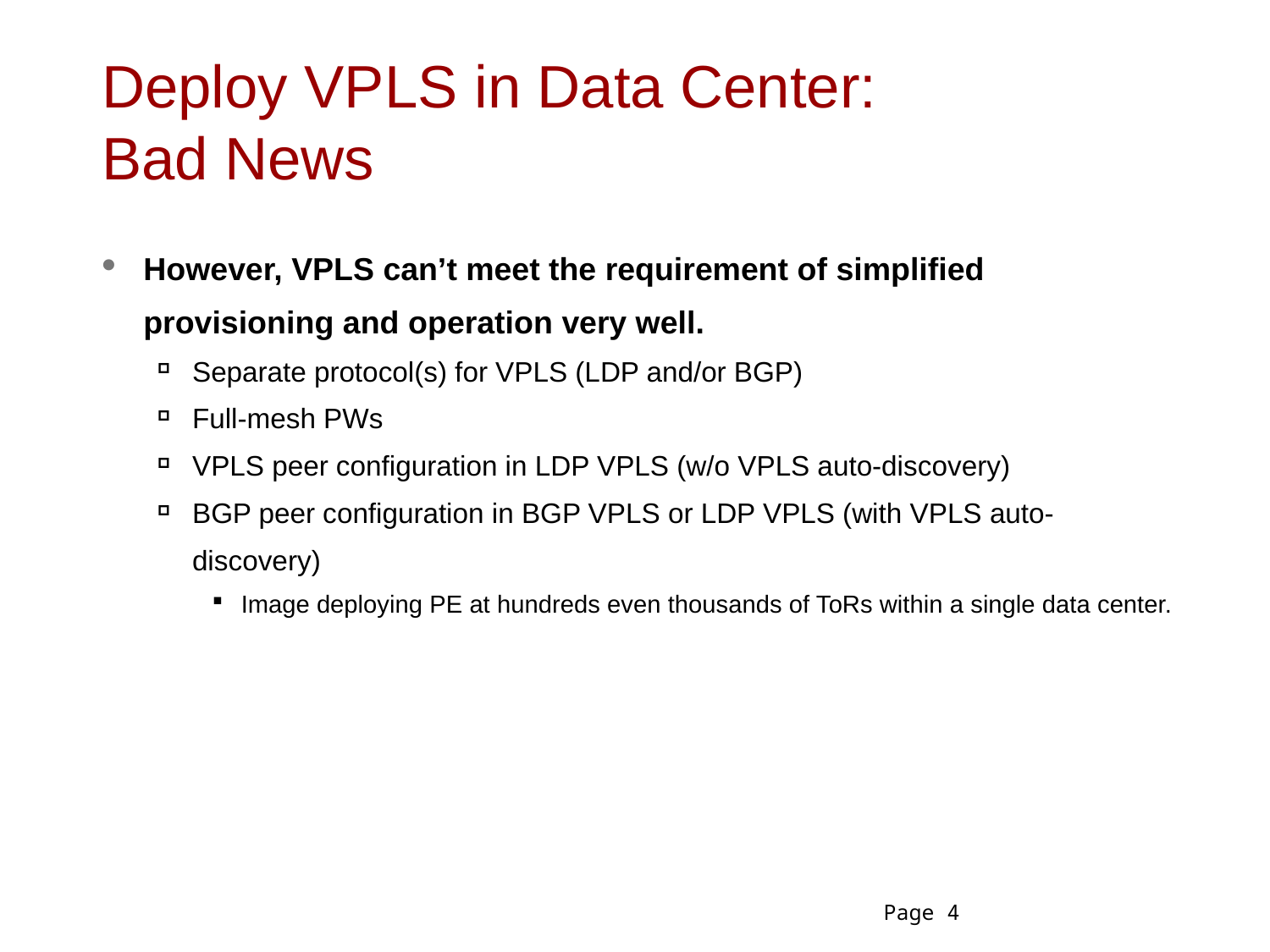

# Deploy VPLS in Data Center: Bad News
However, VPLS can’t meet the requirement of simplified provisioning and operation very well.
Separate protocol(s) for VPLS (LDP and/or BGP)
Full-mesh PWs
VPLS peer configuration in LDP VPLS (w/o VPLS auto-discovery)
BGP peer configuration in BGP VPLS or LDP VPLS (with VPLS auto-discovery)
Image deploying PE at hundreds even thousands of ToRs within a single data center.

Page 4